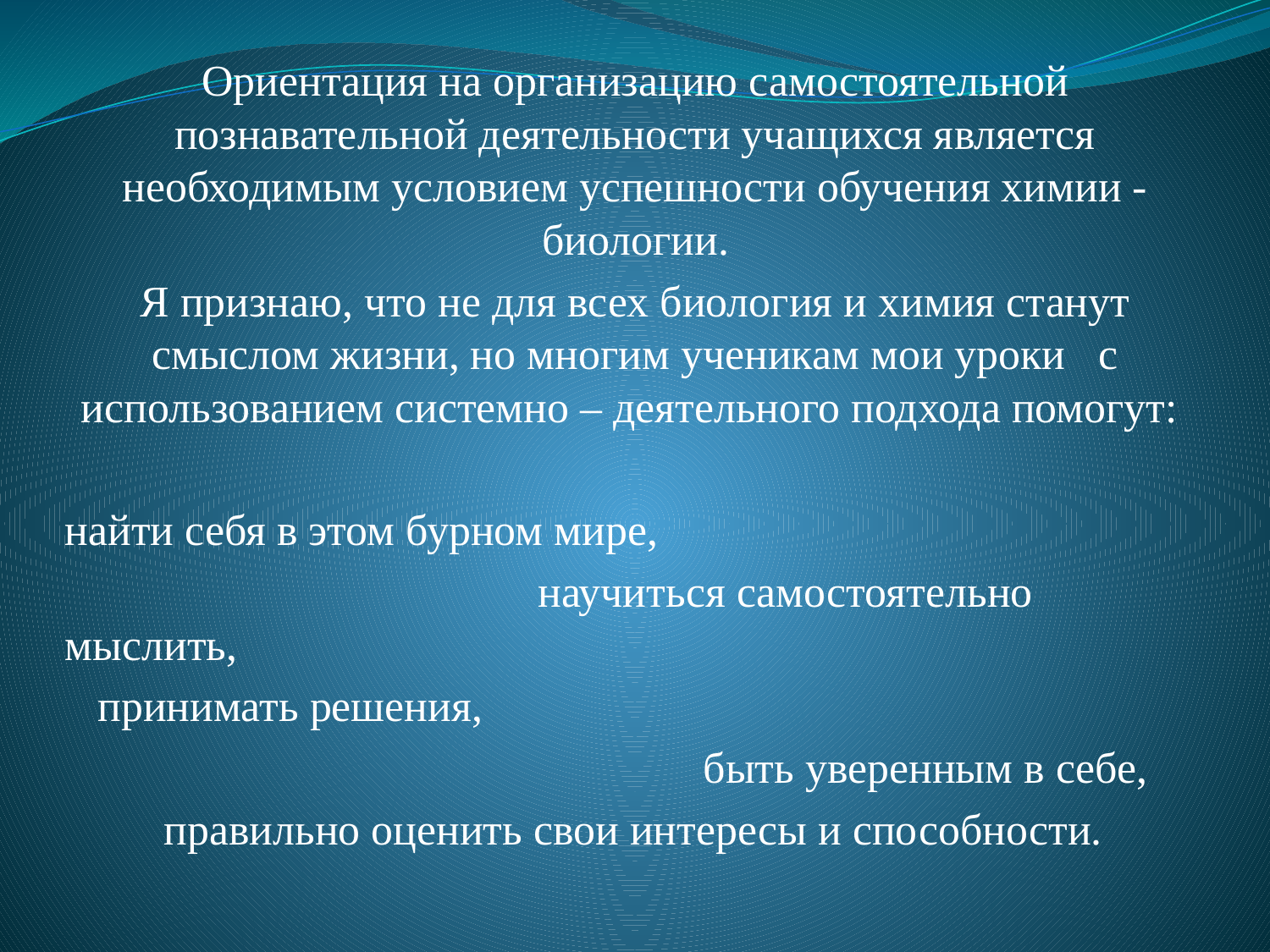

Ориентация на организацию самостоятельной познавательной деятельности учащихся является необходимым условием успешности обучения химии -биологии.
Я признаю, что не для всех биология и химия станут смыслом жизни, но многим ученикам мои уроки   с использованием системно – деятельного подхода помогут:

найти себя в этом бурном мире,
                                           научиться самостоятельно мыслить,
   принимать решения,
                                                          быть уверенным в себе,
         правильно оценить свои интересы и способности.